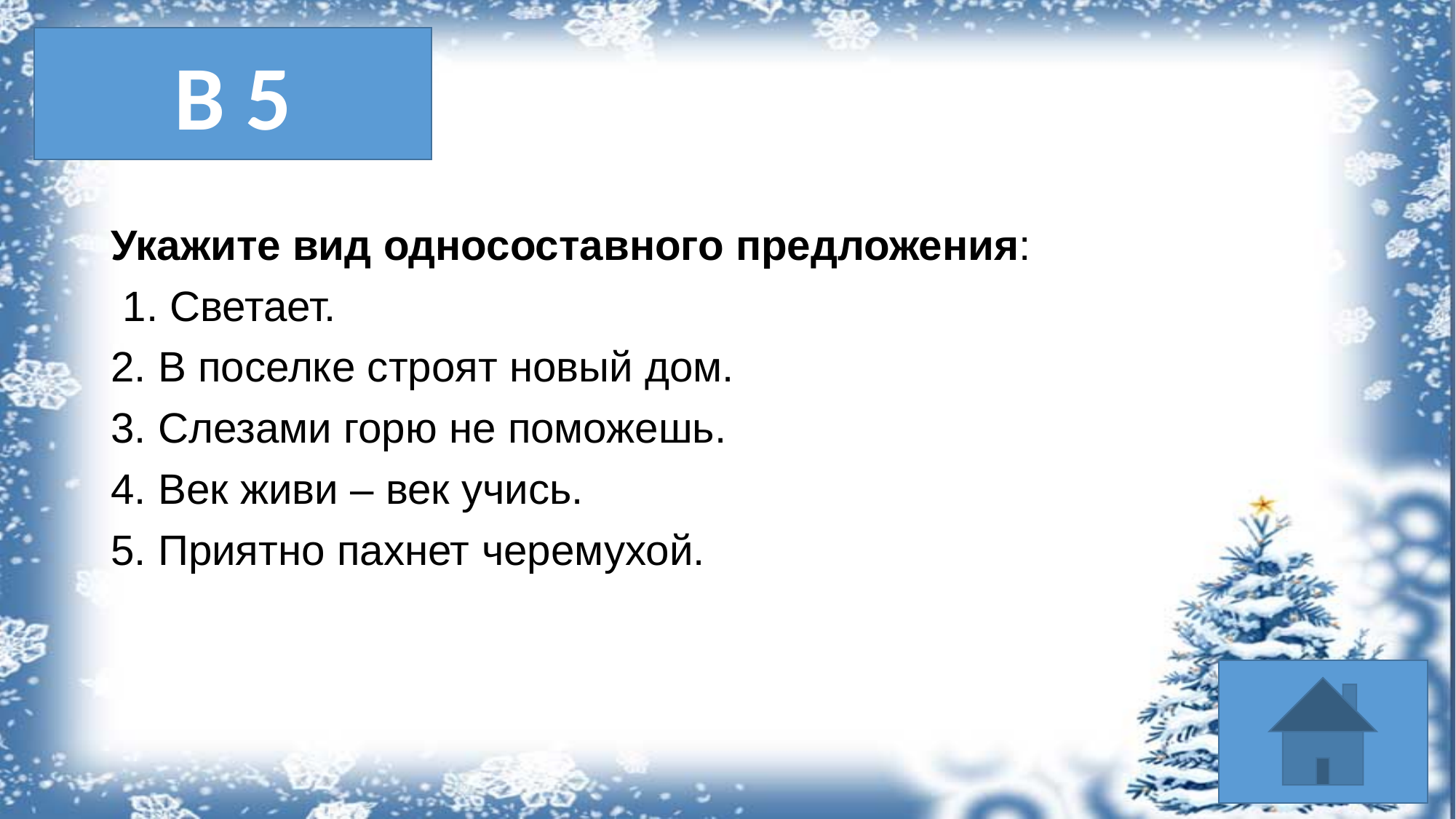

В 5
#
Укажите вид односоставного предложения:
 1. Светает.
2. В поселке строят новый дом.
3. Слезами горю не поможешь.
4. Век живи – век учись.
5. Приятно пахнет черемухой.